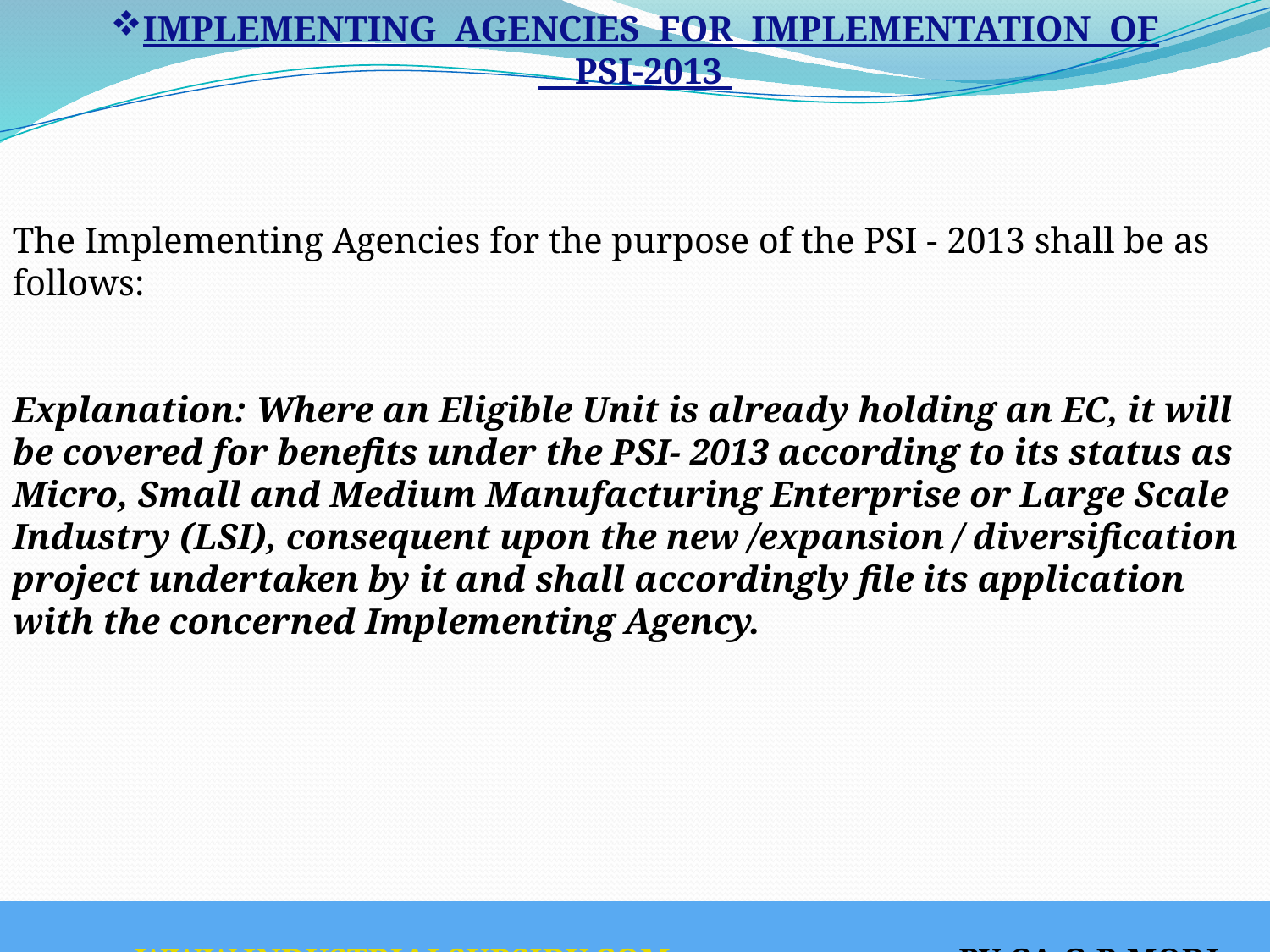

IMPLEMENTING  AGENCIES  FOR  IMPLEMENTATION  OF
    PSI-2013

The Implementing Agencies for the purpose of the PSI - 2013 shall be as follows:

Explanation: Where an Eligible Unit is already holding an EC, it will be covered for benefits under the PSI- 2013 according to its status as Micro, Small and Medium Manufacturing Enterprise or Large Scale Industry (LSI), consequent upon the new /expansion / diversification project undertaken by it and shall accordingly file its application with the concerned Implementing Agency.

 WWW.INDUSTRIALSUBSIDY.COM                                   BY CA G.B.MODI